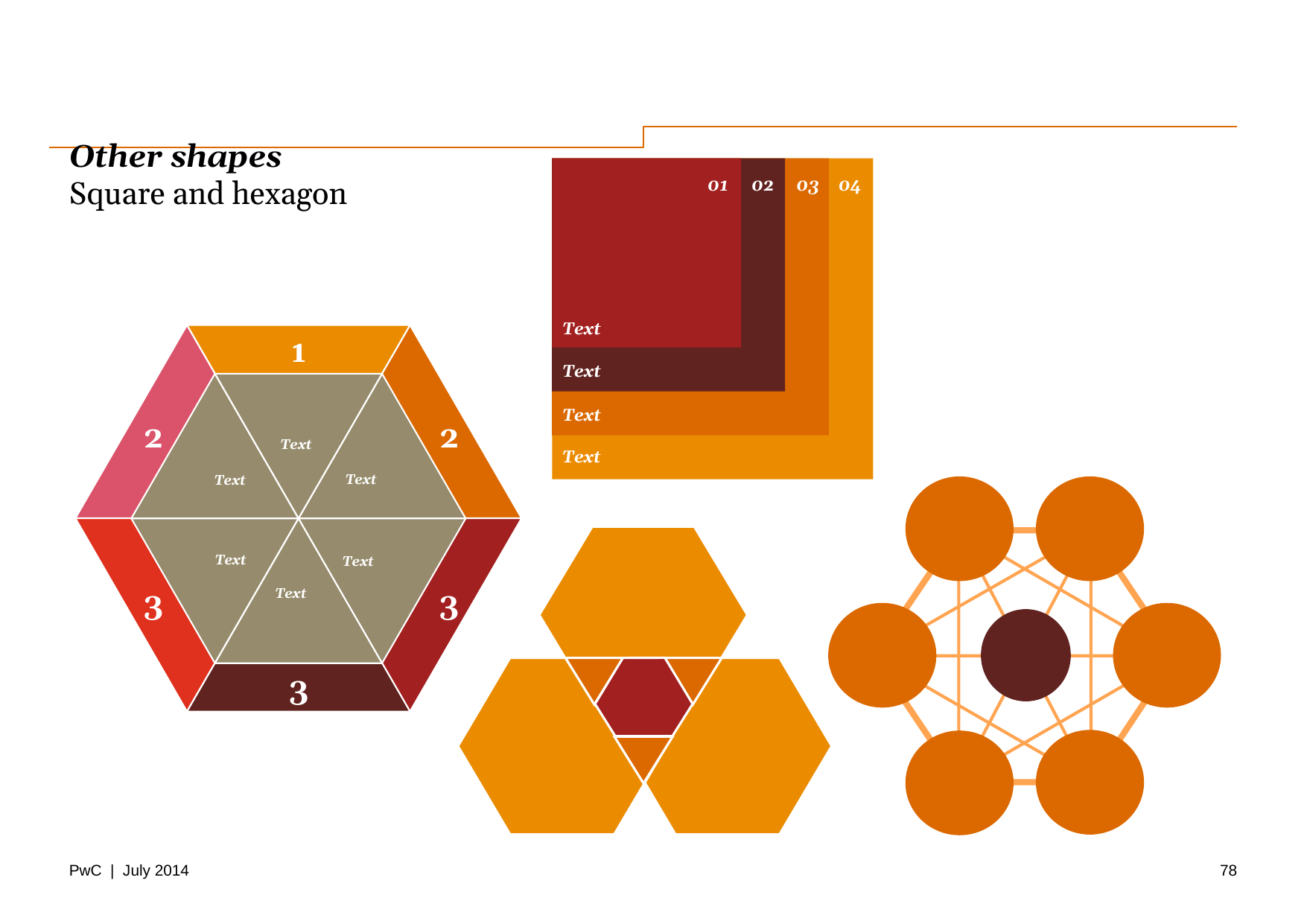

# Other shapes Square and hexagon

01
02
03
04
Text
Text
Text
Text

1

2
2
Text
Text
Text
3
3
Text
3
Text
Text

78